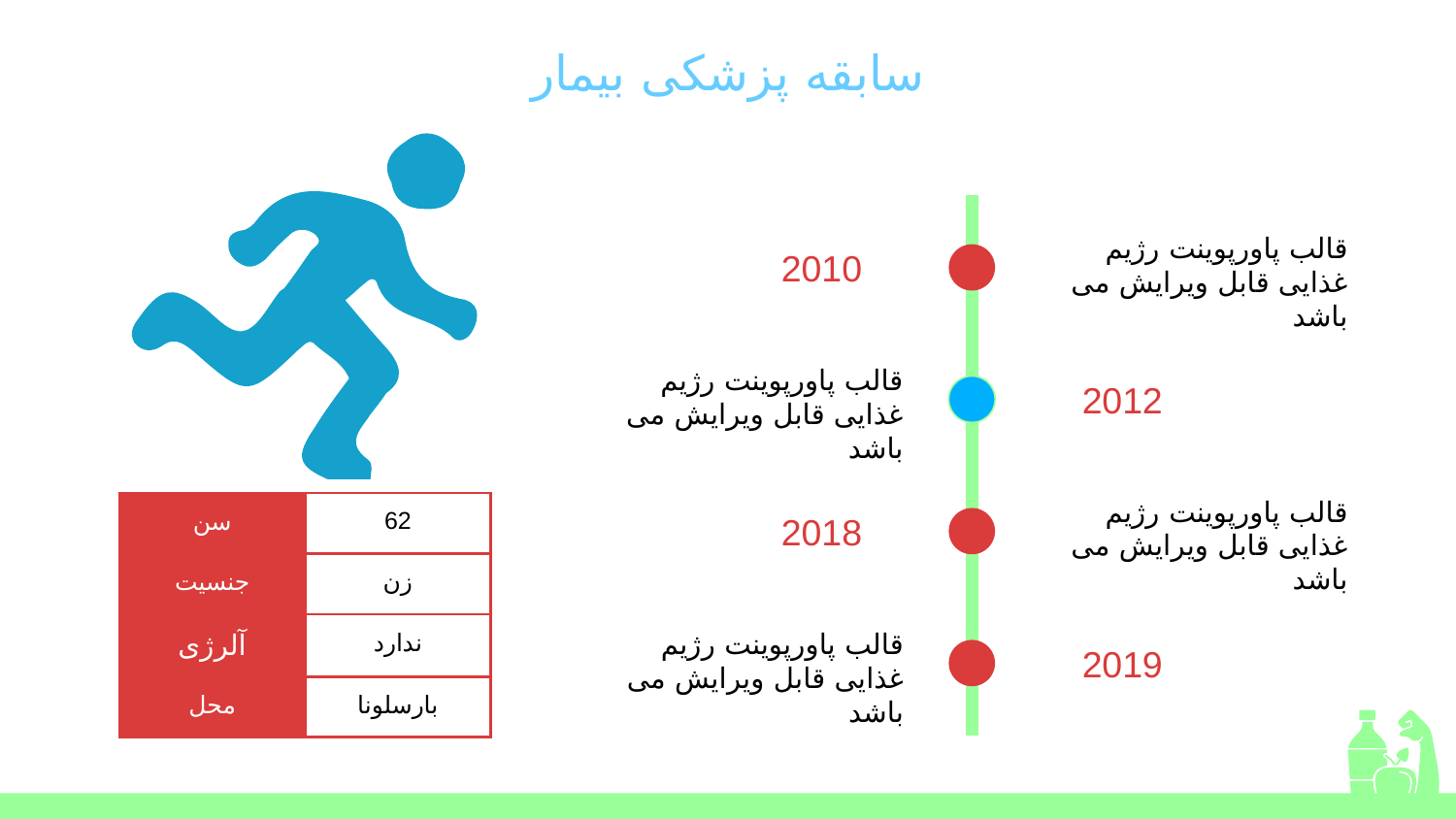

# سابقه پزشکی بیمار

قالب پاورپوینت رژیم غذایی قابل ویرایش می باشد
2010

قالب پاورپوینت رژیم غذایی قابل ویرایش می باشد
2012

قالب پاورپوینت رژیم غذایی قابل ویرایش می باشد

| سن | 62 |
| --- | --- |
| جنسیت | زن |
| آلرژی | ندارد |
| محل | بارسلونا |
2018

قالب پاورپوینت رژیم غذایی قابل ویرایش می باشد

2019